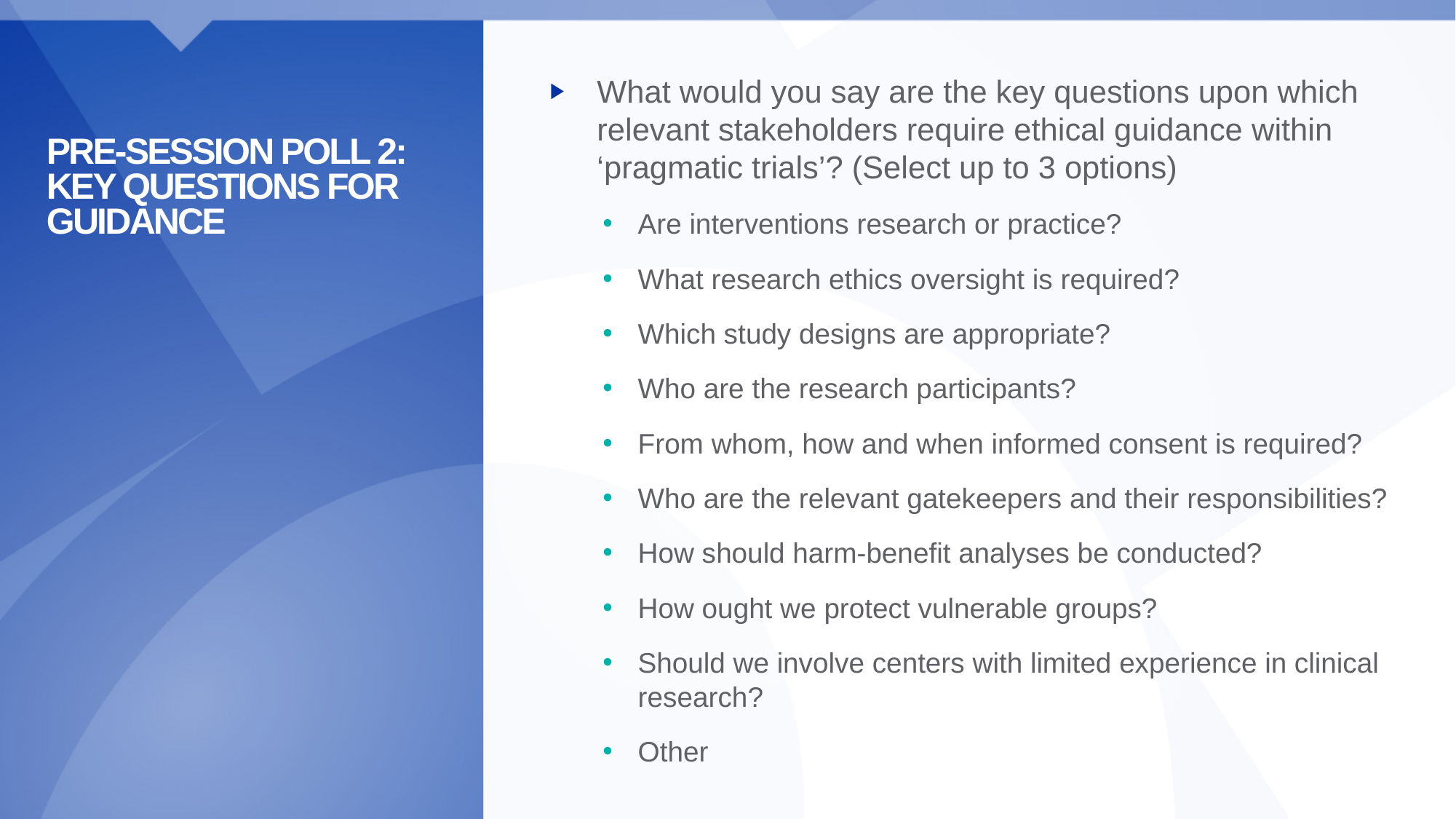

What would you say are the key questions upon which relevant stakeholders require ethical guidance within ‘pragmatic trials’? (Select up to 3 options)
Are interventions research or practice?
What research ethics oversight is required?
Which study designs are appropriate?
Who are the research participants?
From whom, how and when informed consent is required?
Who are the relevant gatekeepers and their responsibilities?
How should harm-benefit analyses be conducted?
How ought we protect vulnerable groups?
Should we involve centers with limited experience in clinical research?
Other

# Pre-session poll 2: key questions for guidance